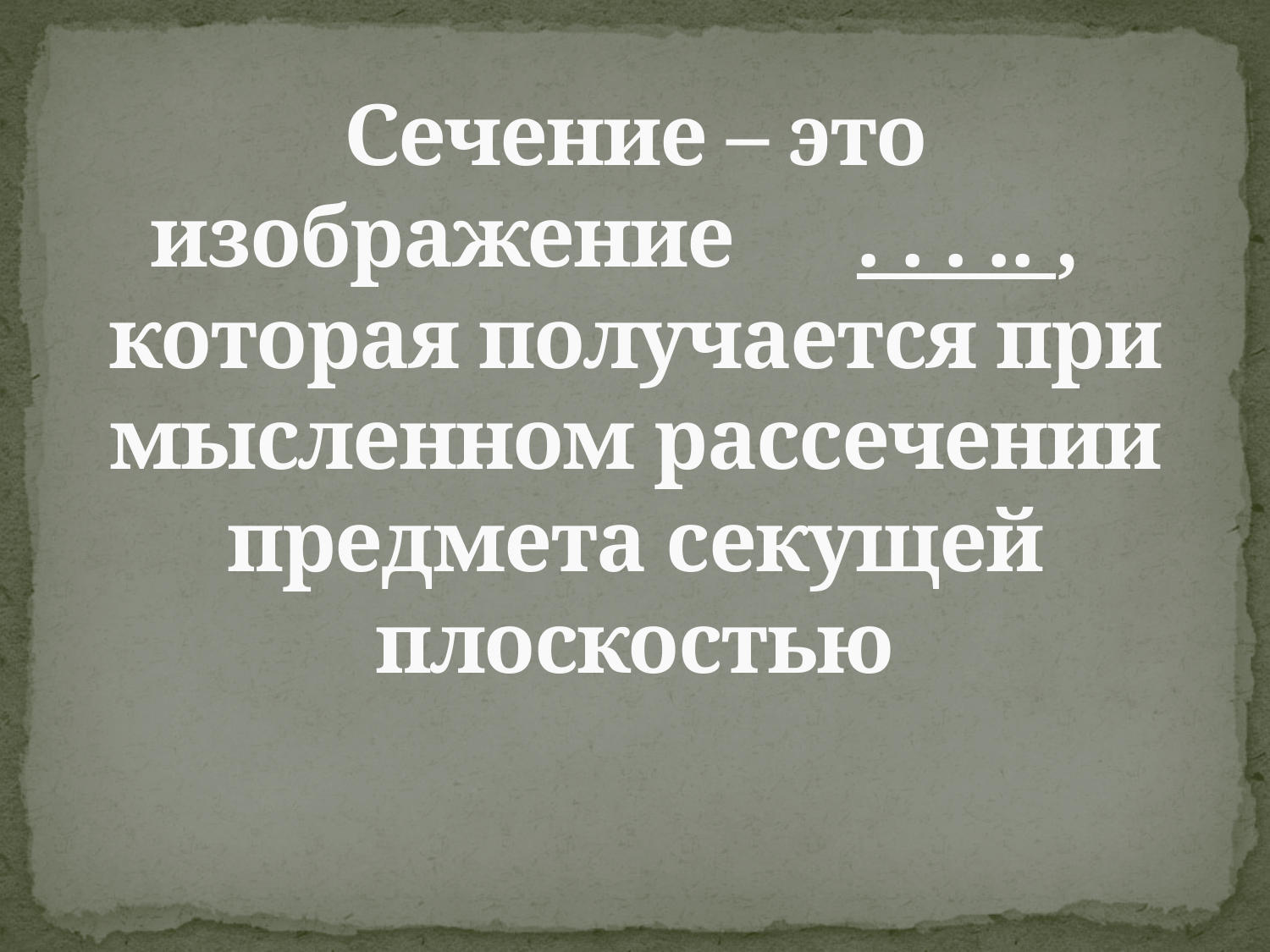

# Сечение – это изображение      . . . .. ,   которая получается при мысленном рассечении предмета секущей плоскостью